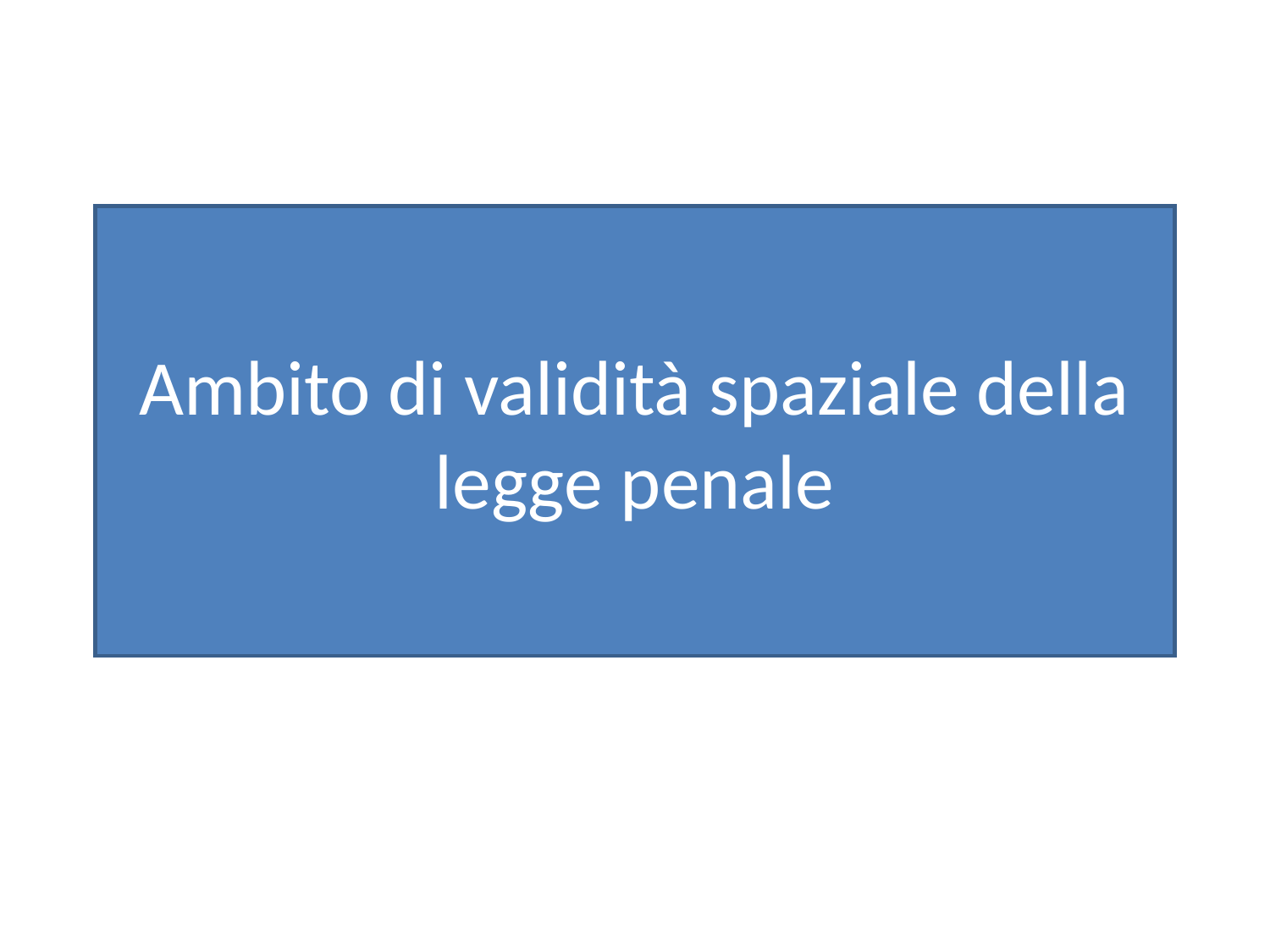

# Ambito di validità spaziale della legge penale